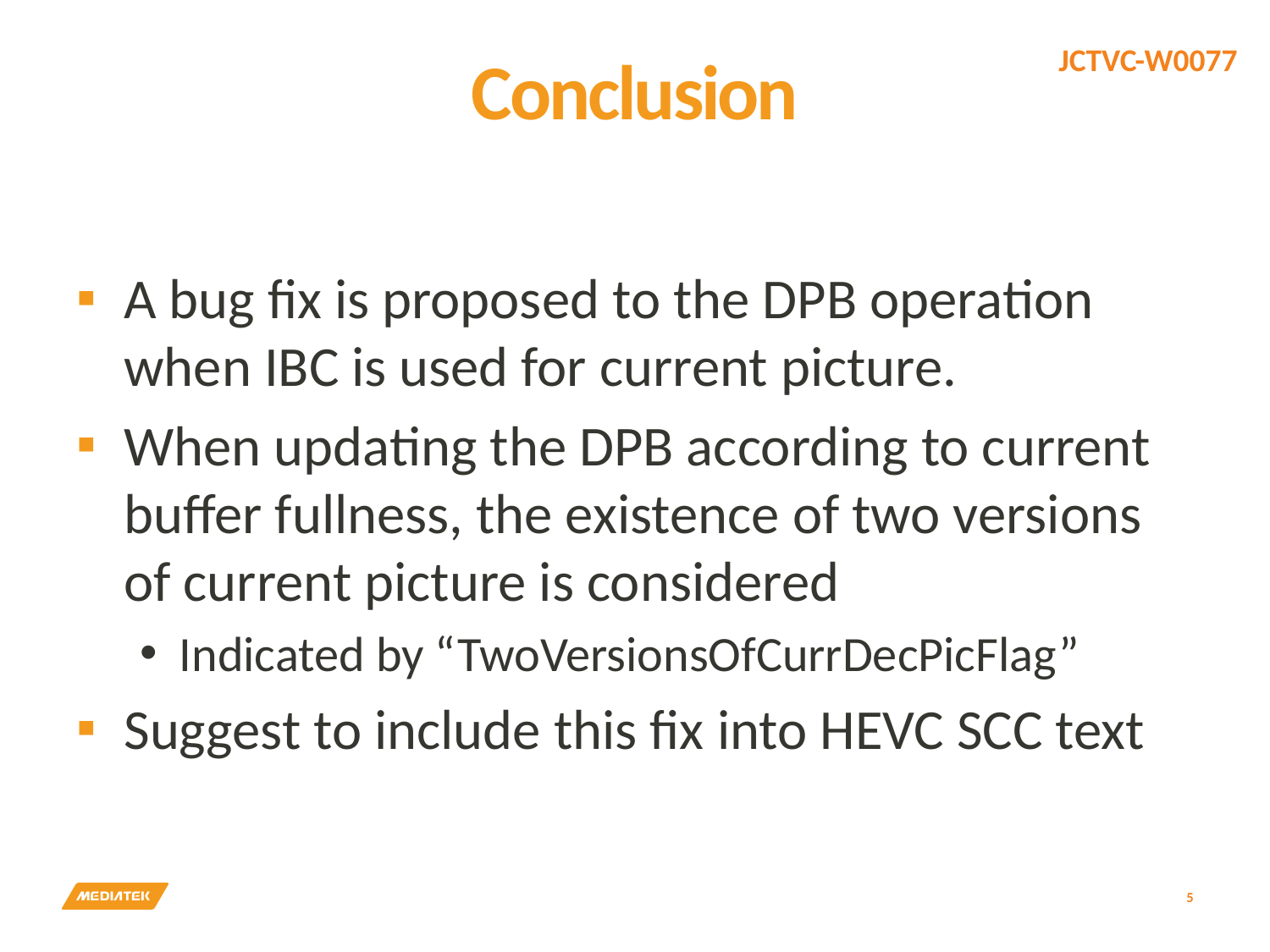

# Conclusion
A bug fix is proposed to the DPB operation when IBC is used for current picture.
When updating the DPB according to current buffer fullness, the existence of two versions of current picture is considered
Indicated by “TwoVersionsOfCurrDecPicFlag”
Suggest to include this fix into HEVC SCC text
5